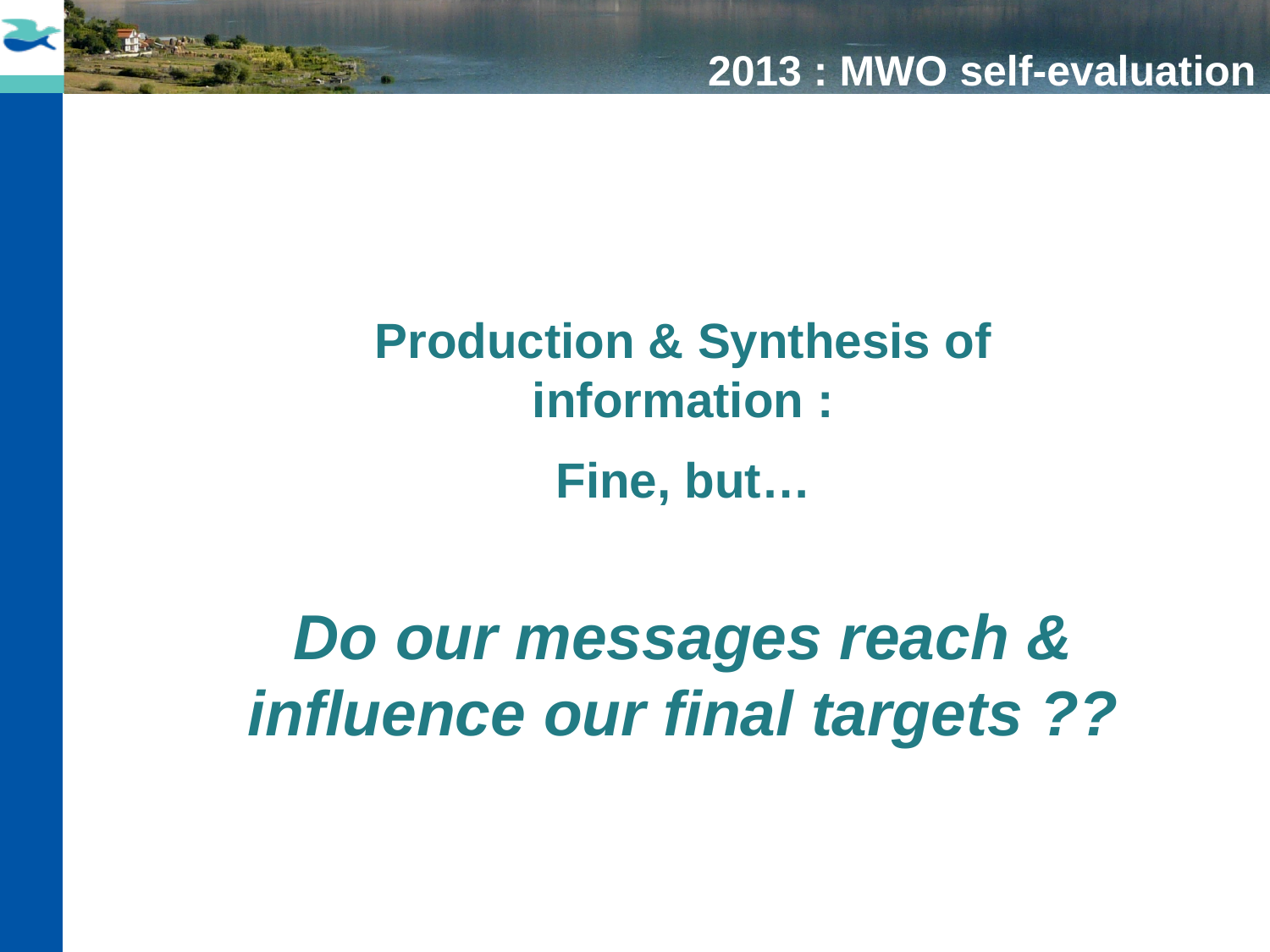

2013 : MWO self-evaluation
Production & Synthesis of information :
Fine, but…
Do our messages reach & influence our final targets ??